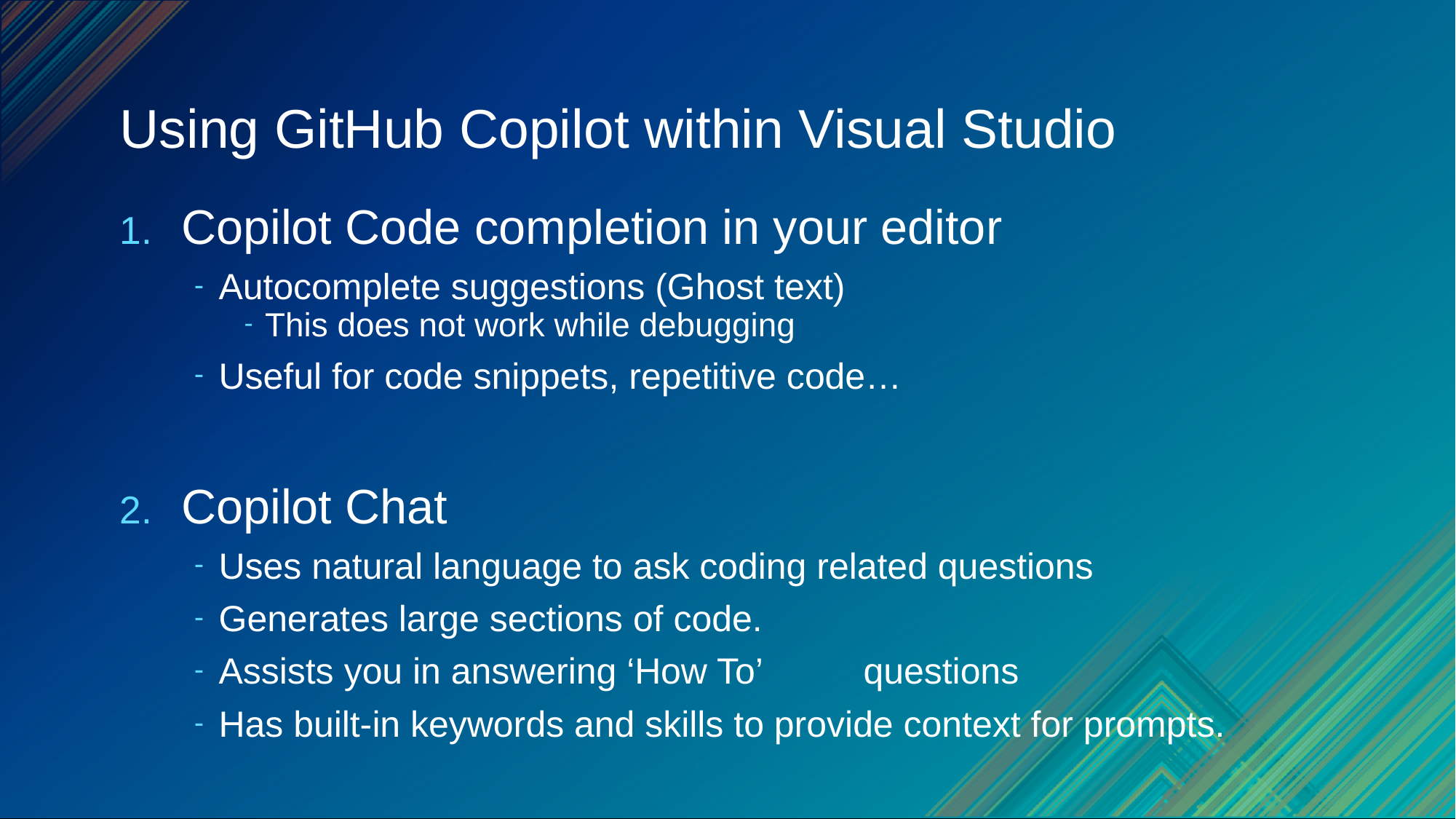

# Using GitHub Copilot within Visual Studio
Copilot Code completion in your editor
 Autocomplete suggestions (Ghost text)
This does not work while debugging
 Useful for code snippets, repetitive code…

Copilot Chat
 Uses natural language to ask coding related questions
 Generates large sections of code.
 Assists you in answering ‘How To’ 	questions
 Has built-in keywords and skills to provide context for prompts.